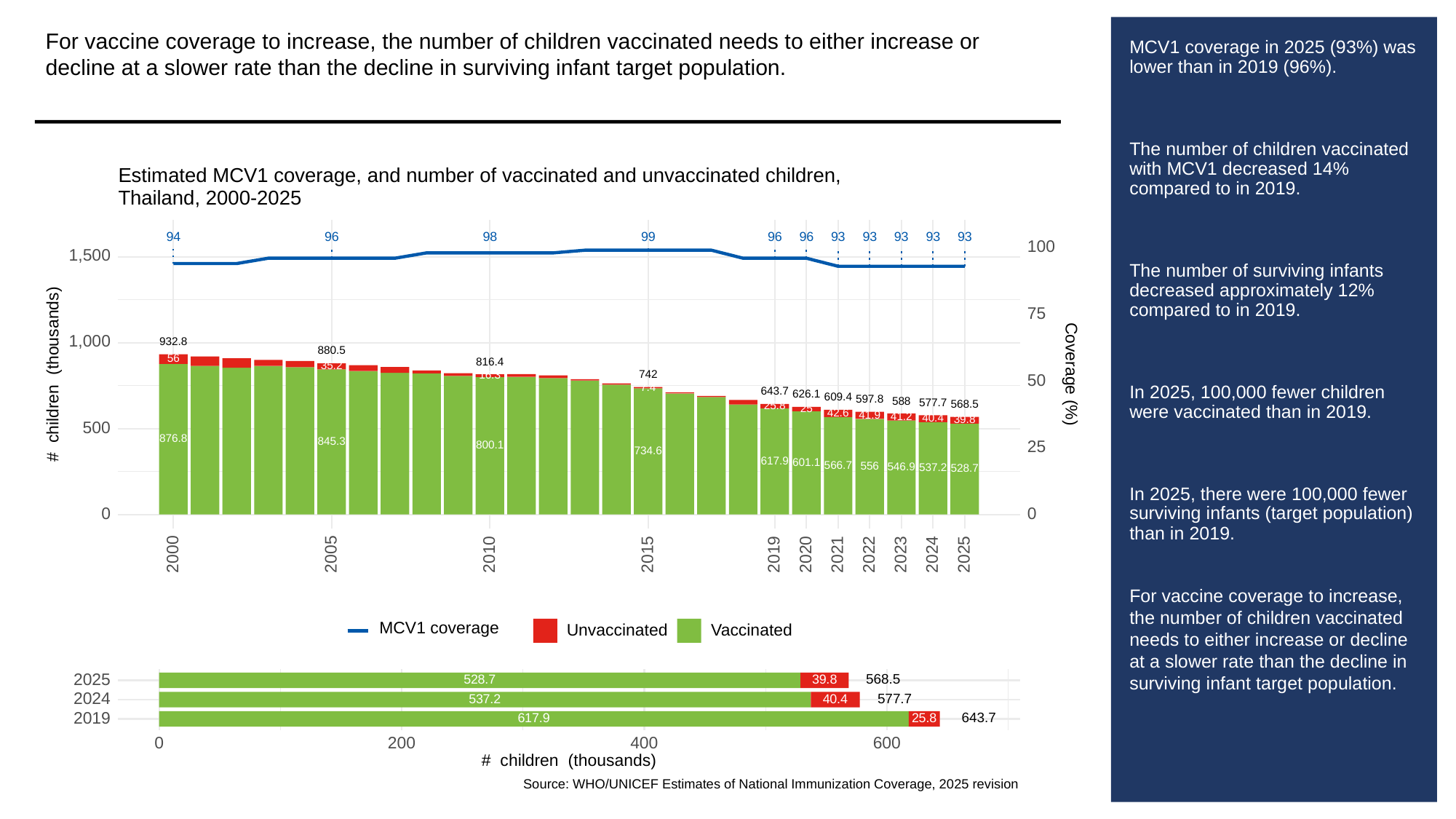

For vaccine coverage to increase, the number of children vaccinated needs to either increase or decline at a slower rate than the decline in surviving infant target population.
# MCV1 coverage in 2025 (93%) was lower than in 2019 (96%).

The number of children vaccinated with MCV1 decreased 14% compared to in 2019.

The number of surviving infants decreased approximately 12% compared to in 2019.

In 2025, 100,000 fewer children were vaccinated than in 2019.

In 2025, there were 100,000 fewer surviving infants (target population) than in 2019.

For vaccine coverage to increase, the number of children vaccinated needs to either increase or decline at a slower rate than the decline in surviving infant target population.

Estimated MCV1 coverage, and number of vaccinated and unvaccinated children,
Thailand, 2000-2025

93
93
93
93
93
94
96
98
99
96
96
100

1,500

75
1,000
932.8

880.5

56

816.4

35.2

#  children  (thousands)
Coverage (%)

742

16.3

50

7.4

643.7

626.1

609.4
597.8

588
577.7

568.5
25.8

25

42.6

41.9

41.2

40.4

39.8

500

876.8
845.3
25
800.1
734.6
617.9
601.1
566.7
556
546.9
537.2
528.7

0
0

2023
2000
2005
2010
2015
2019
2020
2021
2022
2024
2025

MCV1 coverage
Unvaccinated
Vaccinated

2025
568.5
39.8
528.7

2024
577.7
537.2
40.4

2019
643.7
617.9
25.8

0
200
400
600
#  children  (thousands)
Source: WHO/UNICEF Estimates of National Immunization Coverage, 2025 revision